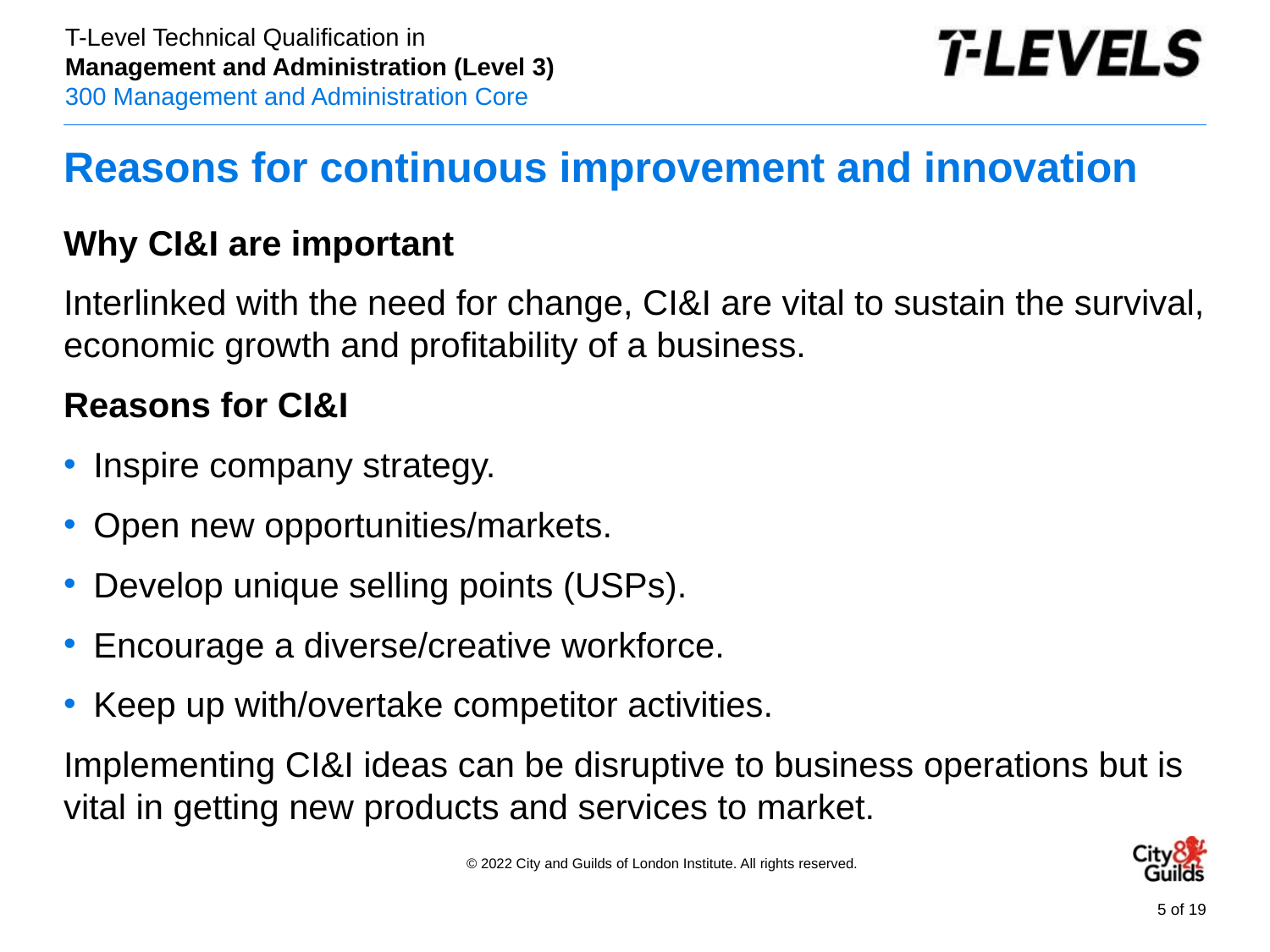

# Reasons for continuous improvement and innovation
Why CI&I are important
Interlinked with the need for change, CI&I are vital to sustain the survival, economic growth and profitability of a business.
Reasons for CI&I
Inspire company strategy.
Open new opportunities/markets.
Develop unique selling points (USPs).
Encourage a diverse/creative workforce.
Keep up with/overtake competitor activities.
Implementing CI&I ideas can be disruptive to business operations but is vital in getting new products and services to market.